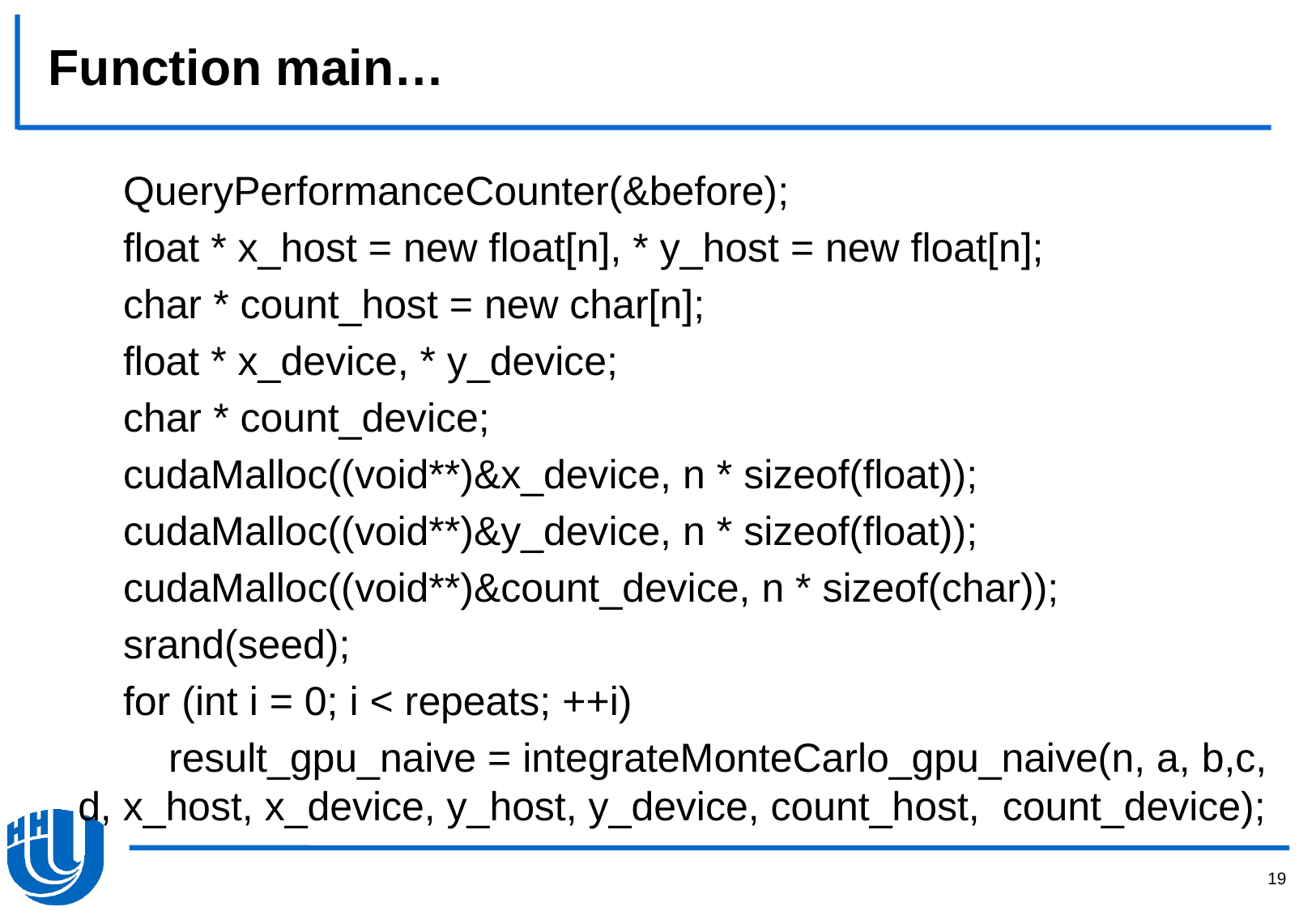

# Function main…
    QueryPerformanceCounter(&before);
    float * x_host = new float[n], * y_host = new float[n];
    char * count_host = new char[n];
    float * x_device, * y_device;
    char * count_device;
    cudaMalloc((void**)&x_device, n * sizeof(float));
    cudaMalloc((void**)&y_device, n * sizeof(float));
    cudaMalloc((void**)&count_device, n * sizeof(char));
    srand(seed);
    for (int i = 0; i < repeats; ++i)
        result_gpu_naive = integrateMonteCarlo_gpu_naive(n, a, b,c, d, x_host, x_device, y_host, y_device, count_host,  count_device);
19